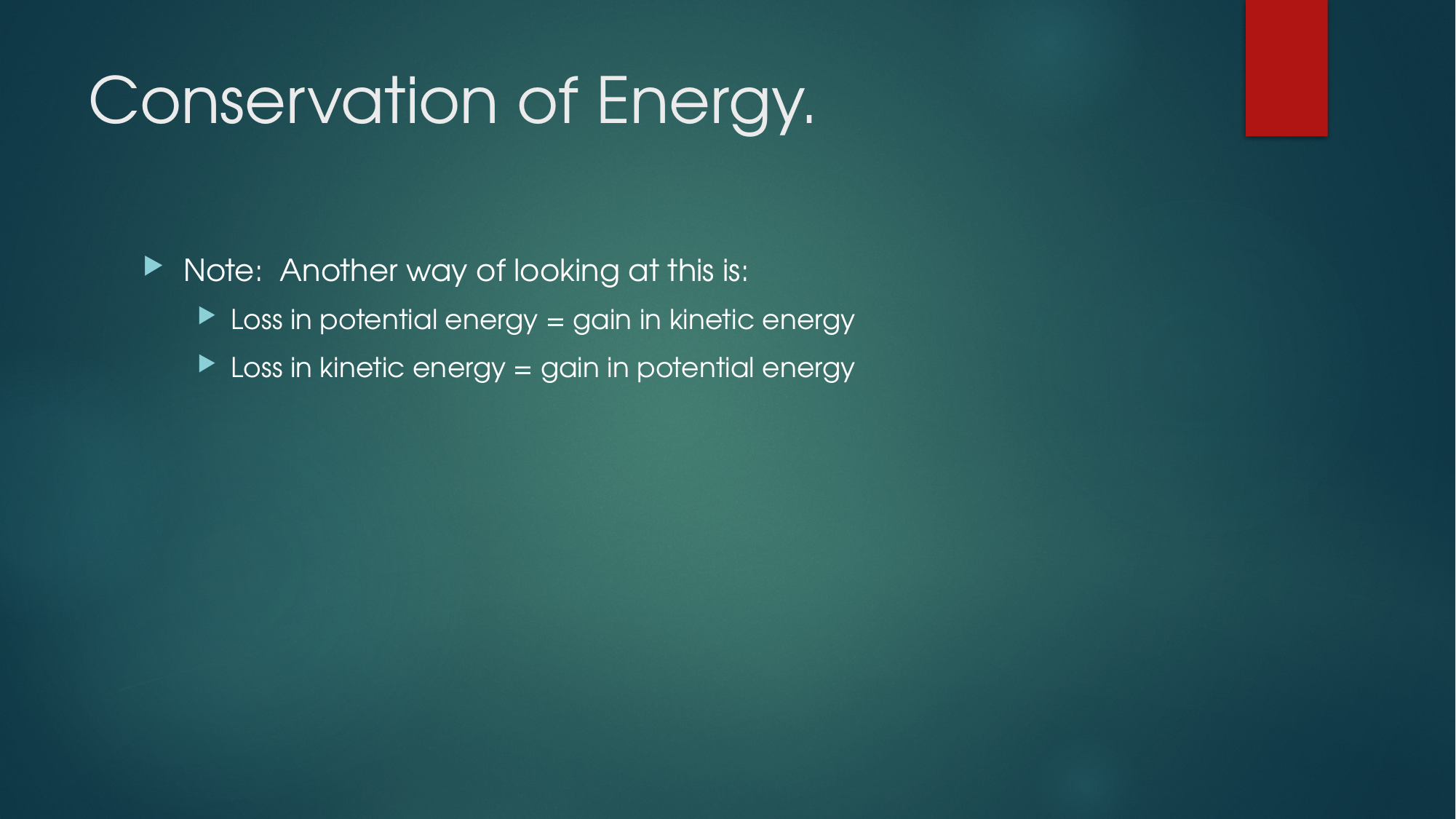

# Conservation of Energy.
Note:  Another way of looking at this is:
Loss in potential energy = gain in kinetic energy
Loss in kinetic energy = gain in potential energy